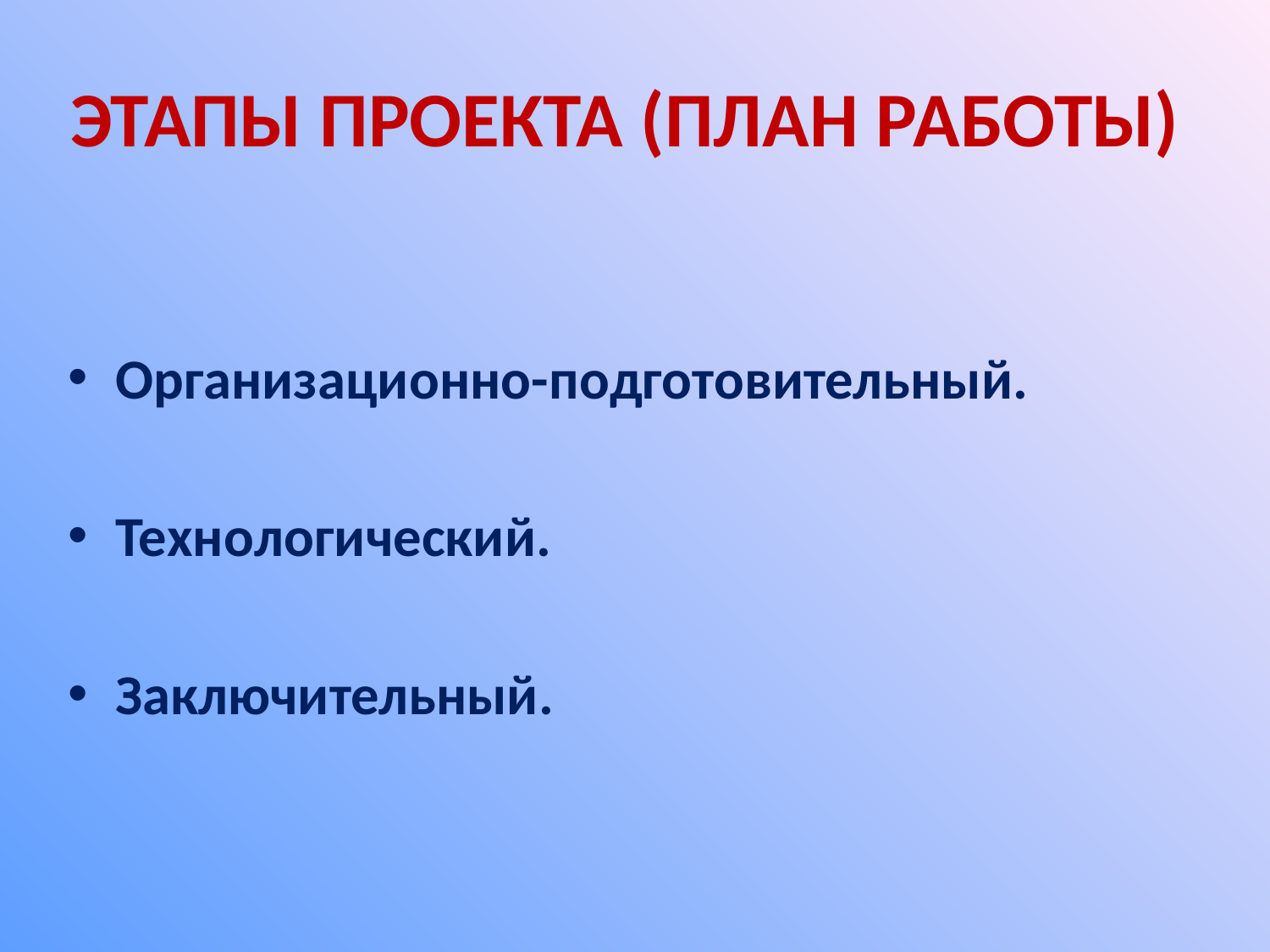

ЭТАПЫ ПРОЕКТА (ПЛАН РАБОТЫ)
Организационно-подготовительный.

Технологический.

Заключительный.